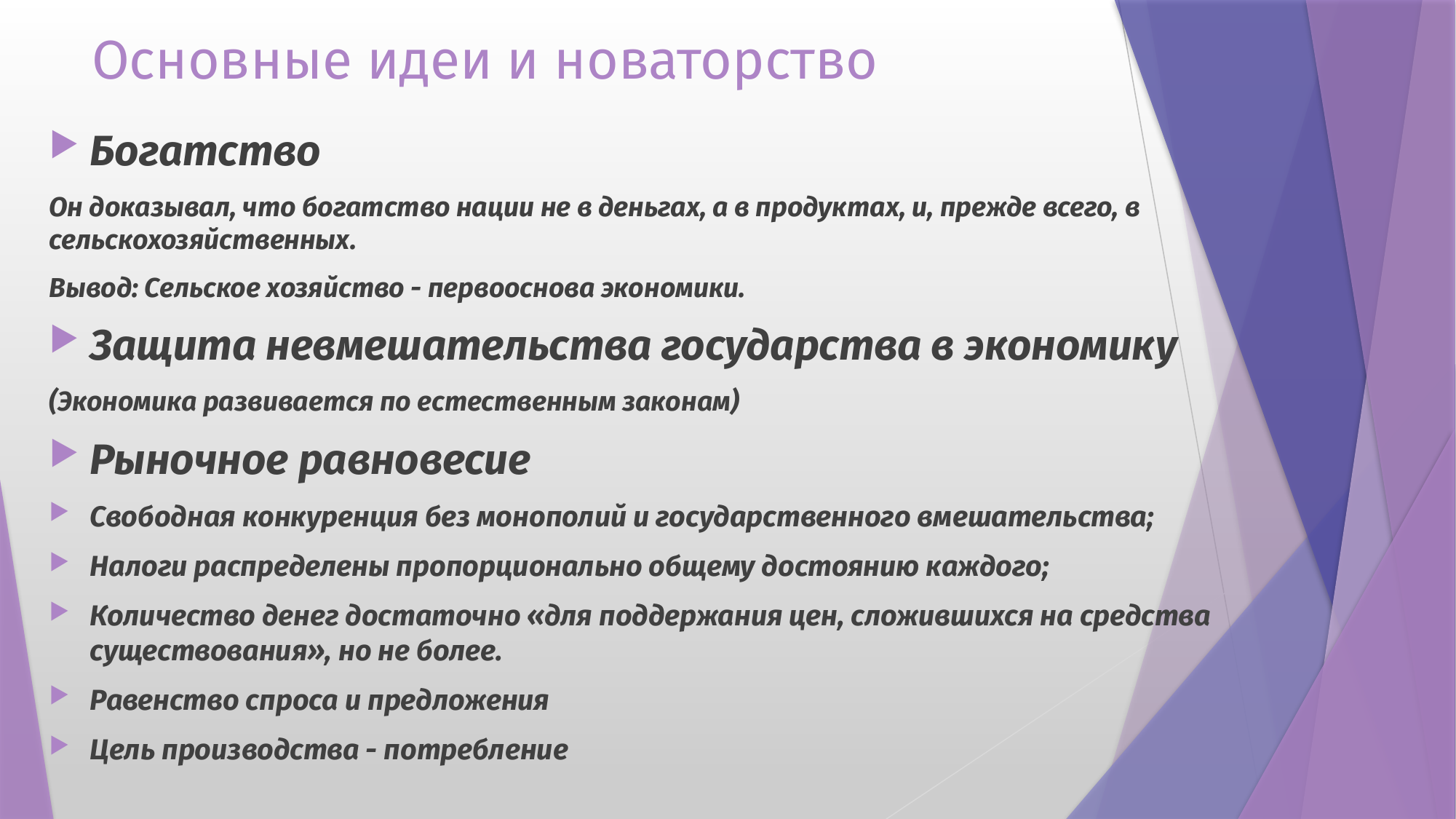

# Основные идеи и новаторство

Богатство
Он доказывал, что богатство нации не в деньгах, а в продуктах, и, прежде всего, в сельскохозяйственных.
Вывод: Сельское хозяйство - первооснова экономики.
Защита невмешательства государства в экономику
(Экономика развивается по естественным законам)
Рыночное равновесие
Свободная конкуренция без монополий и государственного вмешательства;
Налоги распределены пропорционально общему достоянию каждого;
Количество денег достаточно «для поддержания цен, сложившихся на средства существования», но не более.
Равенство спроса и предложения
Цель производства - потребление